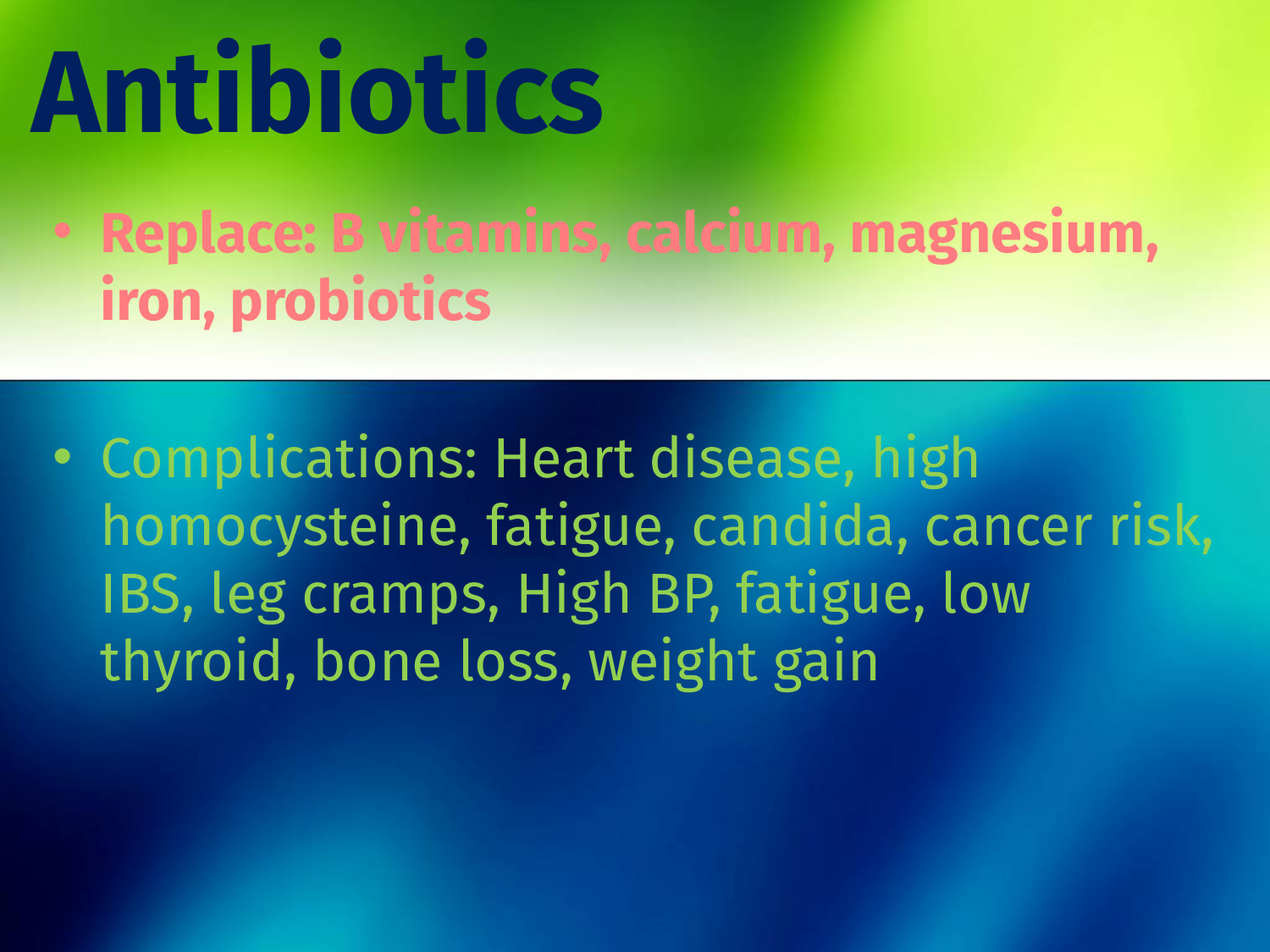

# Antibiotics
Replace: B vitamins, calcium, magnesium, iron, probiotics

Complications: Heart disease, high homocysteine, fatigue, candida, cancer risk, IBS, leg cramps, High BP, fatigue, low thyroid, bone loss, weight gain